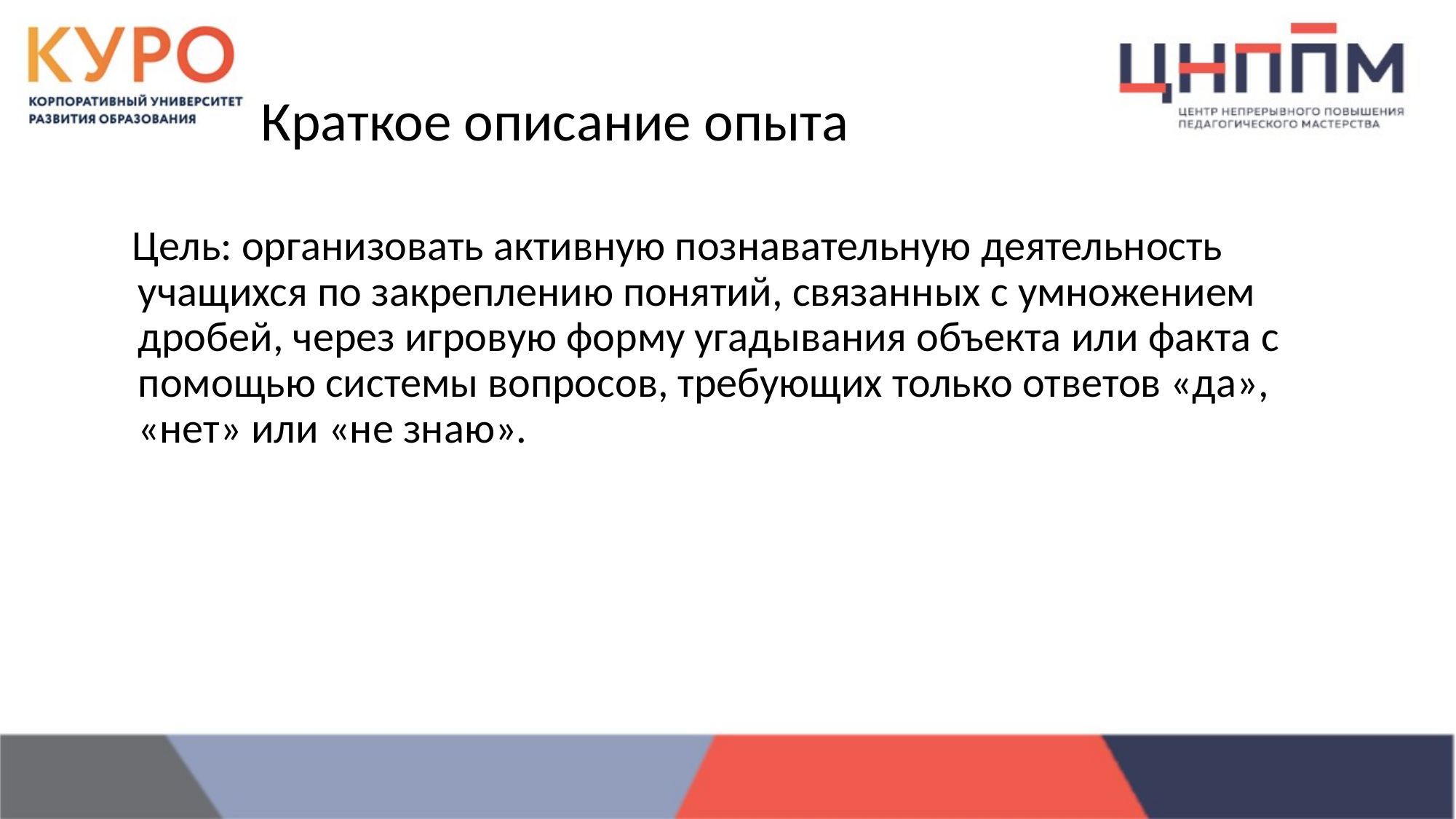

# Краткое описание опыта
Цель: организовать активную познавательную деятельность учащихся по закреплению понятий, связанных с умножением дробей, через игровую форму угадывания объекта или факта с помощью системы вопросов, требующих только ответов «да», «нет» или «не знаю».